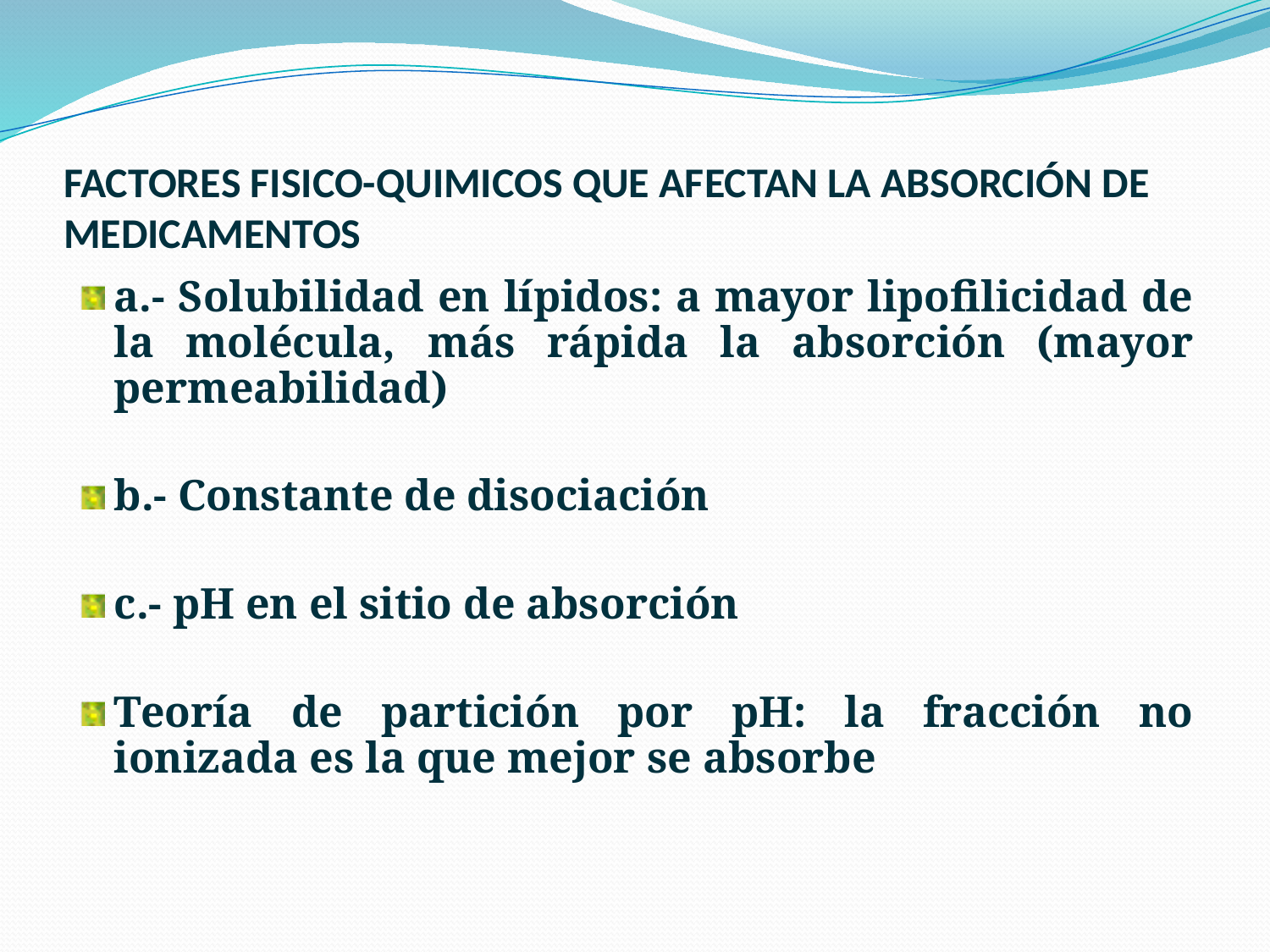

# FACTORES FISICO-QUIMICOS QUE AFECTAN LA ABSORCIÓN DE MEDICAMENTOS
a.- Solubilidad en lípidos: a mayor lipofilicidad de la molécula, más rápida la absorción (mayor permeabilidad)

b.- Constante de disociación

c.- pH en el sitio de absorción

Teoría de partición por pH: la fracción no ionizada es la que mejor se absorbe